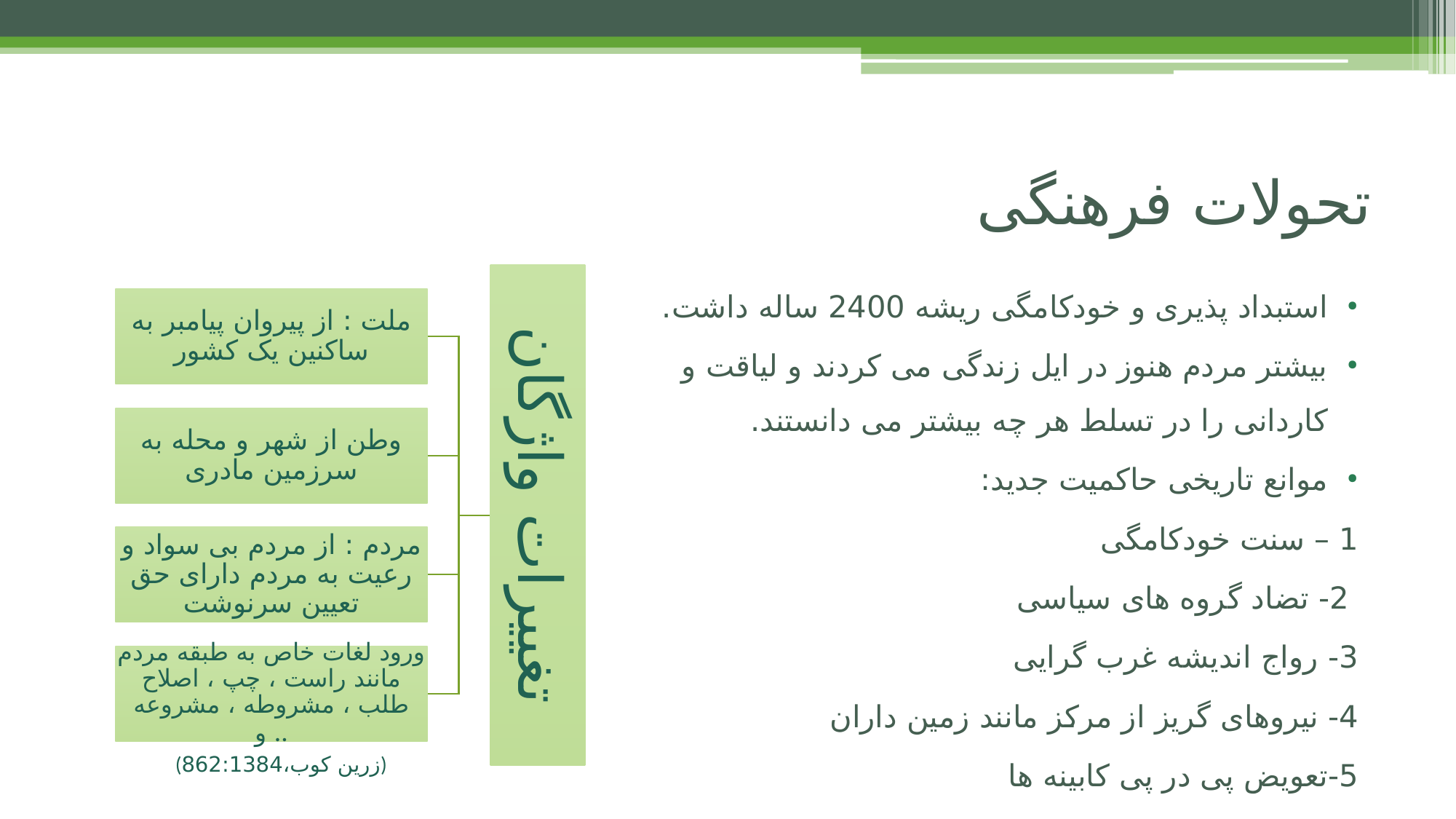

# تحولات فرهنگی

تغییرات واژگان
ملت : از پیروان پیامبر به ساکنین یک کشور
وطن از شهر و محله به سرزمین مادری
مردم : از مردم بی سواد و رعیت به مردم دارای حق تعیین سرنوشت
ورود لغات خاص به طبقه مردم مانند راست ، چپ ، اصلاح طلب ، مشروطه ، مشروعه و ..
استبداد پذیری و خودکامگی ریشه 2400 ساله داشت.
بیشتر مردم هنوز در ایل زندگی می کردند و لیاقت و کاردانی را در تسلط هر چه بیشتر می دانستند.
موانع تاریخی حاکمیت جدید:
1 – سنت خودکامگی
 2- تضاد گروه های سیاسی
3- رواج اندیشه غرب گرایی
4- نیروهای گریز از مرکز مانند زمین داران
5-تعویض پی در پی کابینه ها

(زرین کوب،862:1384)